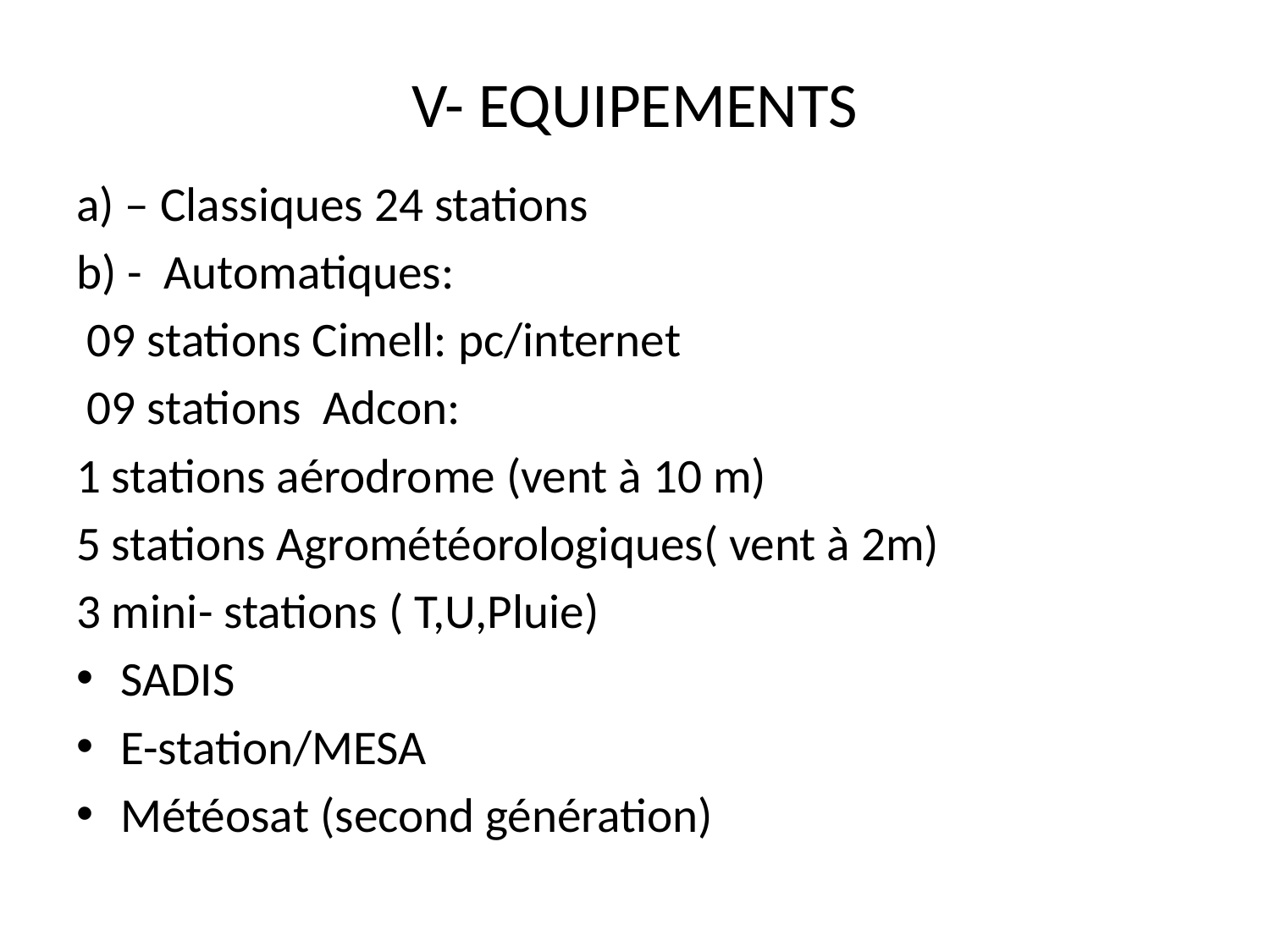

# V- EQUIPEMENTS
a) – Classiques 24 stations
b) -  Automatiques:
 09 stations Cimell: pc/internet
 09 stations  Adcon:
1 stations aérodrome (vent à 10 m)
5 stations Agrométéorologiques( vent à 2m)
3 mini- stations ( T,U,Pluie)
SADIS
E-station/MESA
Météosat (second génération)